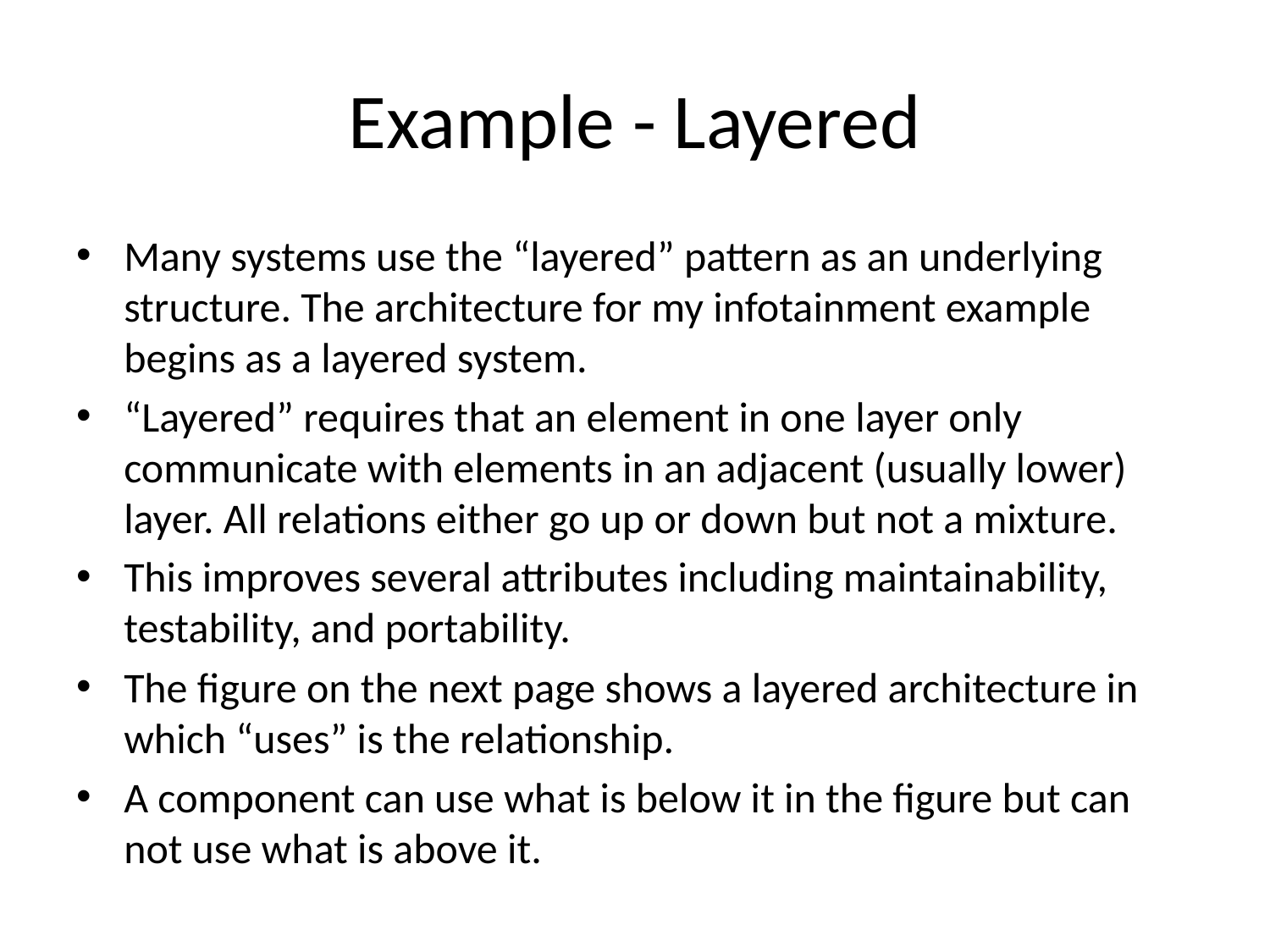

# Example - Layered
Many systems use the “layered” pattern as an underlying structure. The architecture for my infotainment example begins as a layered system.
“Layered” requires that an element in one layer only communicate with elements in an adjacent (usually lower) layer. All relations either go up or down but not a mixture.
This improves several attributes including maintainability, testability, and portability.
The figure on the next page shows a layered architecture in which “uses” is the relationship.
A component can use what is below it in the figure but can not use what is above it.